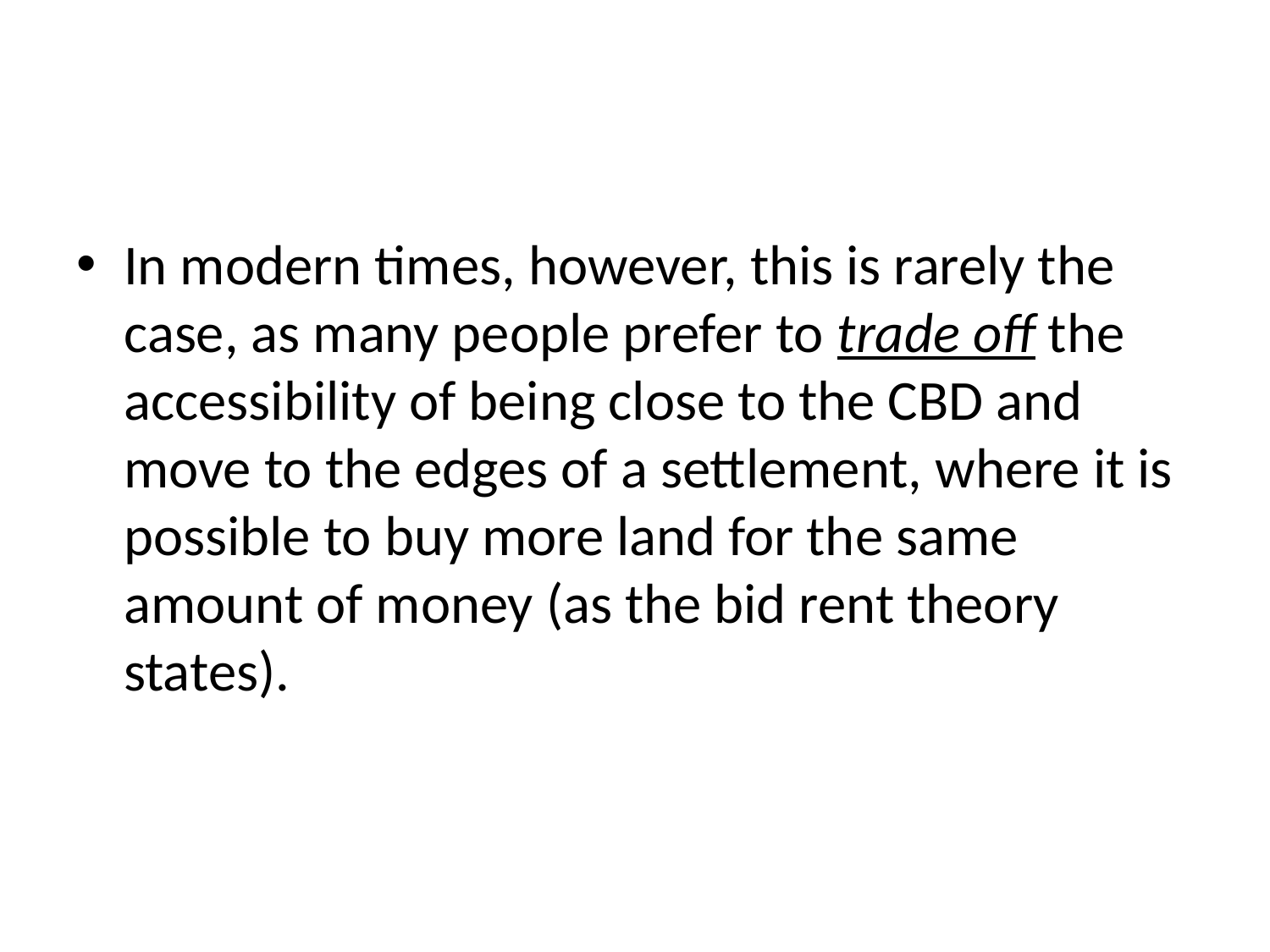

#
In modern times, however, this is rarely the case, as many people prefer to trade off the accessibility of being close to the CBD and move to the edges of a settlement, where it is possible to buy more land for the same amount of money (as the bid rent theory states).